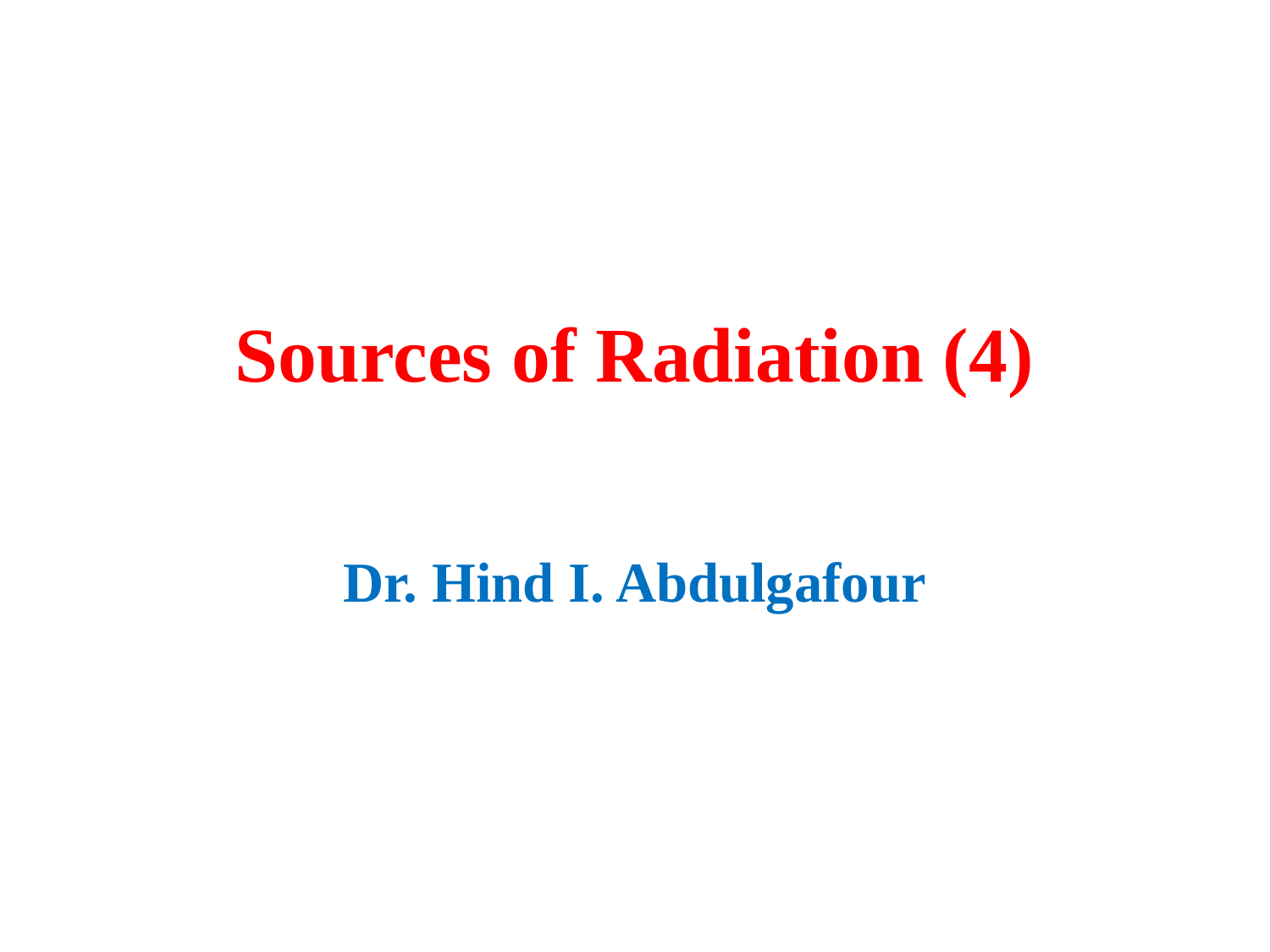

# Sources of Radiation (4)
Dr. Hind I. Abdulgafour